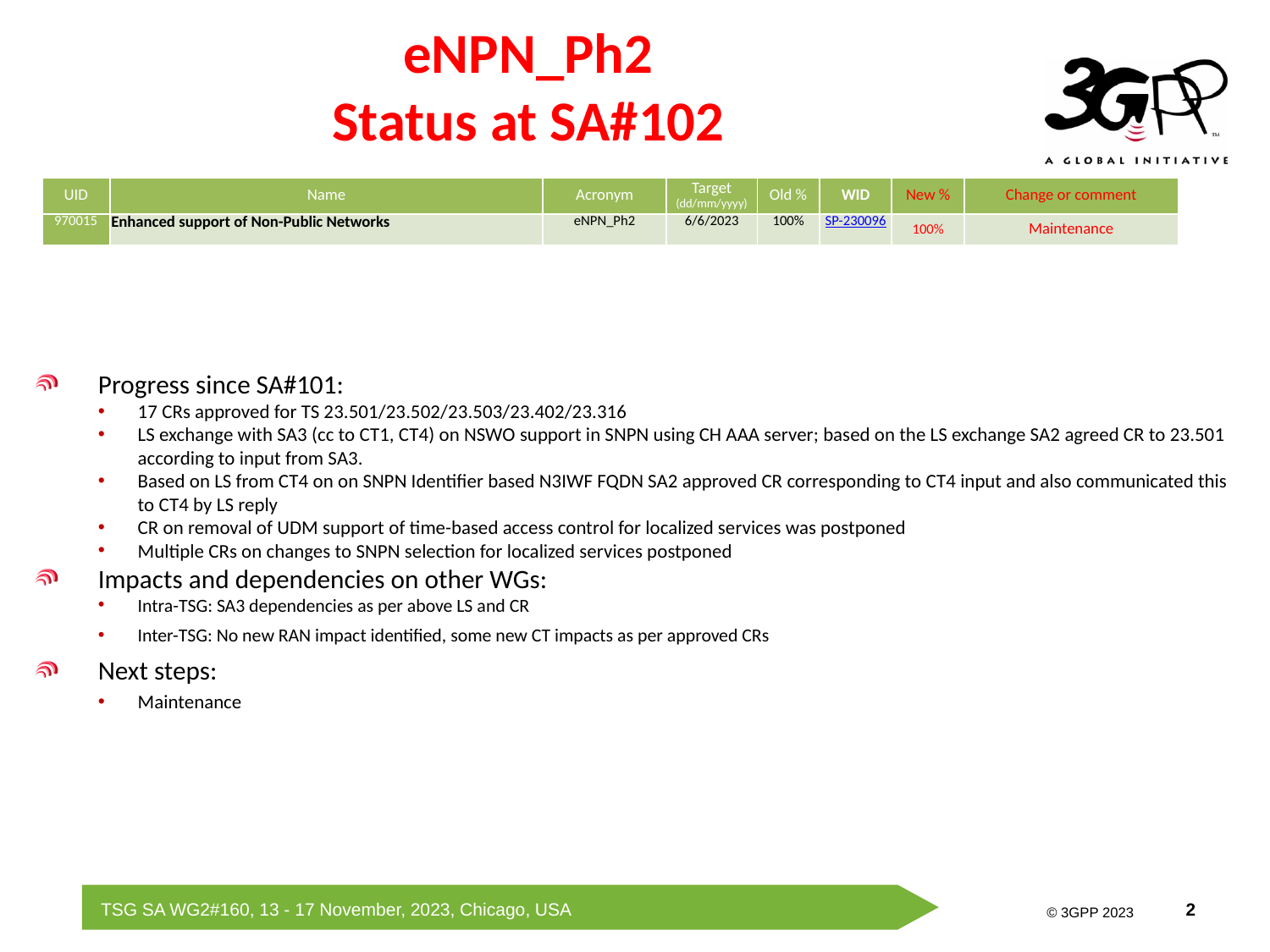

# eNPN_Ph2 Status at SA#102
| UID | Name | Acronym | Target (dd/mm/yyyy) | Old % | WID | New % | Change or comment |
| --- | --- | --- | --- | --- | --- | --- | --- |
| 970015 | Enhanced support of Non-Public Networks | eNPN\_Ph2 | 6/6/2023 | 100% | SP-230096 | 100% | Maintenance |
Progress since SA#101:
17 CRs approved for TS 23.501/23.502/23.503/23.402/23.316
LS exchange with SA3 (cc to CT1, CT4) on NSWO support in SNPN using CH AAA server; based on the LS exchange SA2 agreed CR to 23.501 according to input from SA3.
Based on LS from CT4 on on SNPN Identifier based N3IWF FQDN SA2 approved CR corresponding to CT4 input and also communicated this to CT4 by LS reply
CR on removal of UDM support of time-based access control for localized services was postponed
Multiple CRs on changes to SNPN selection for localized services postponed
Impacts and dependencies on other WGs:
Intra-TSG: SA3 dependencies as per above LS and CR
Inter-TSG: No new RAN impact identified, some new CT impacts as per approved CRs
Next steps:
Maintenance